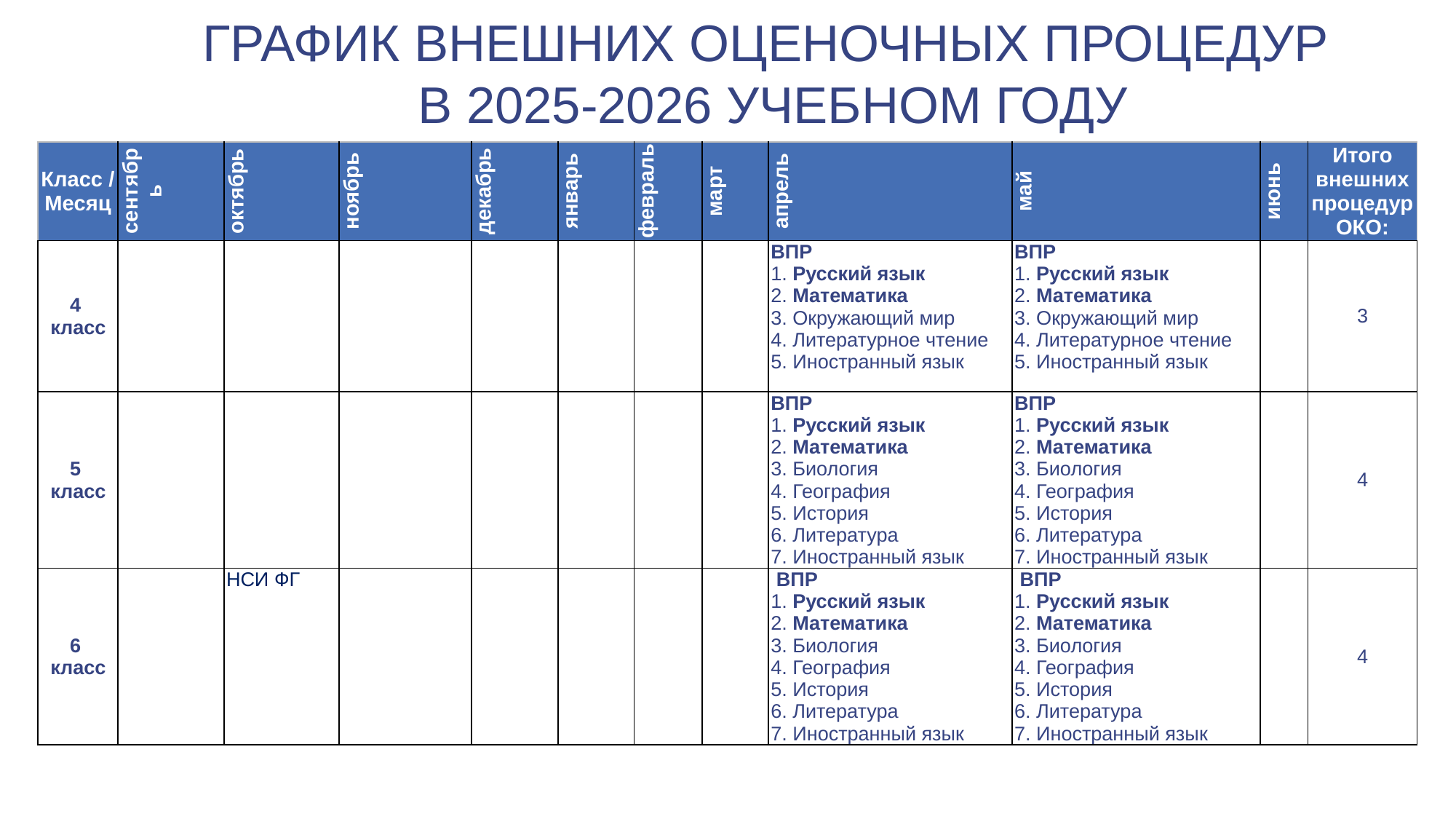

ГРАФИК ВНЕШНИХ ОЦЕНОЧНЫХ ПРОЦЕДУР
В 2025-2026 УЧЕБНОМ ГОДУ
| Класс / Месяц | сентябрь | октябрь | ноябрь | декабрь | январь | февраль | март | апрель | май | июнь | Итого внешних процедур ОКО: |
| --- | --- | --- | --- | --- | --- | --- | --- | --- | --- | --- | --- |
| 4 класс |  |  |  |  |  |  |  | ВПР 1. Русский язык 2. Математика 3. Окружающий мир 4. Литературное чтение 5. Иностранный язык | ВПР 1. Русский язык 2. Математика 3. Окружающий мир 4. Литературное чтение 5. Иностранный язык |  | 3 |
| 5 класс |  |  |  |  |  |  |  | ВПР 1. Русский язык 2. Математика 3. Биология 4. География 5. История 6. Литература 7. Иностранный язык | ВПР 1. Русский язык 2. Математика 3. Биология 4. География 5. История 6. Литература 7. Иностранный язык |  | 4 |
| 6 класс |  | НСИ ФГ |  |  |  |  |  | ВПР 1. Русский язык 2. Математика 3. Биология 4. География 5. История 6. Литература 7. Иностранный язык | ВПР 1. Русский язык 2. Математика 3. Биология 4. География 5. История 6. Литература 7. Иностранный язык |  | 4 |